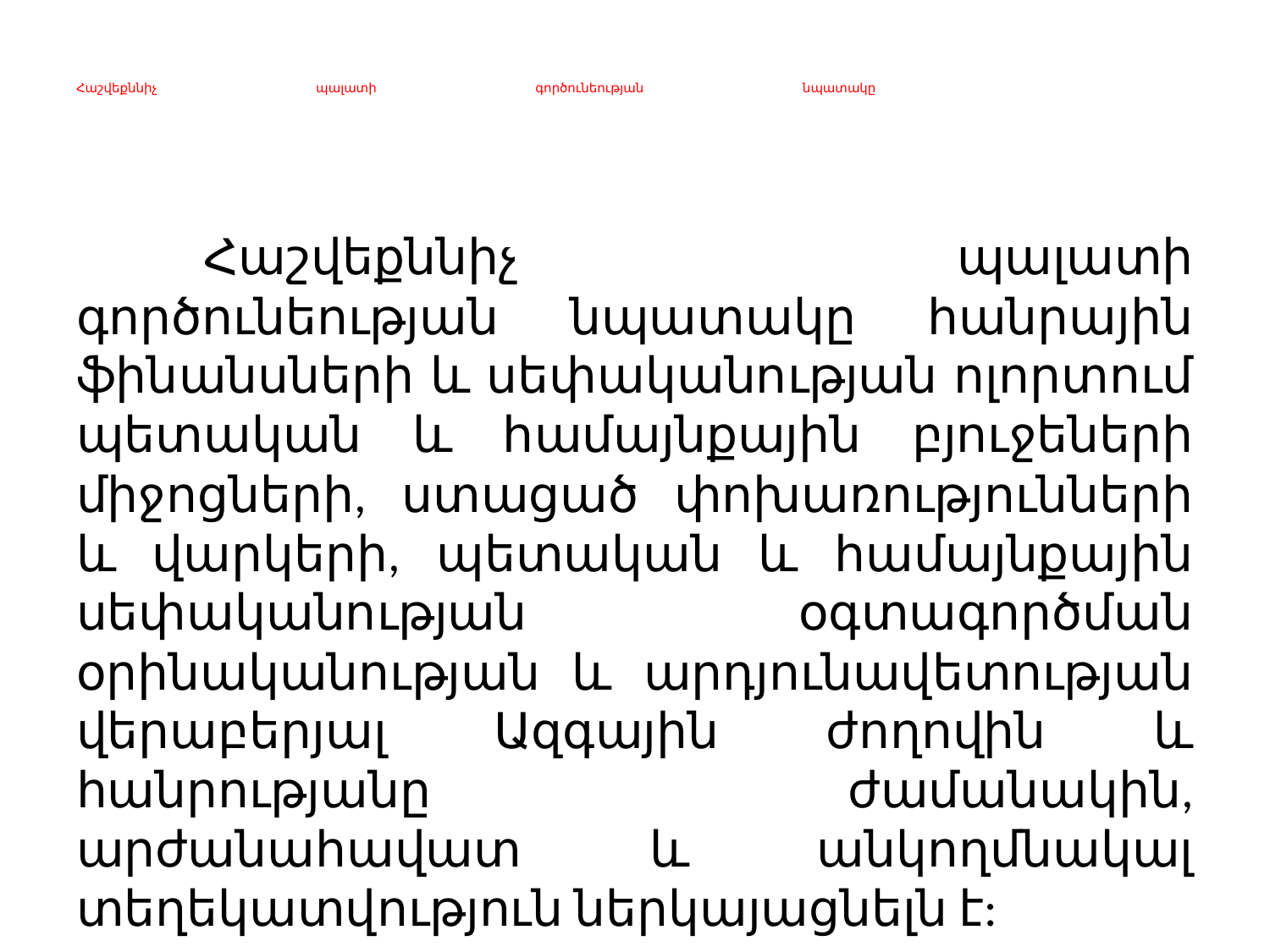

# Հաշվեքննիչ պալատի գործունեության նպատակը

	Հաշվեքննիչ պալատի գործունեության նպատակը հանրային ֆինանսների և սեփականության ոլորտում պետական և համայնքային բյուջեների միջոցների, ստացած փոխառությունների և վարկերի, պետական և համայնքային սեփականության օգտագործման օրինականության և արդյունավետության վերաբերյալ Ազգային ժողովին և հանրությանը ժամանակին, արժանահավատ և անկողմնակալ տեղեկատվություն ներկայացնելն է: